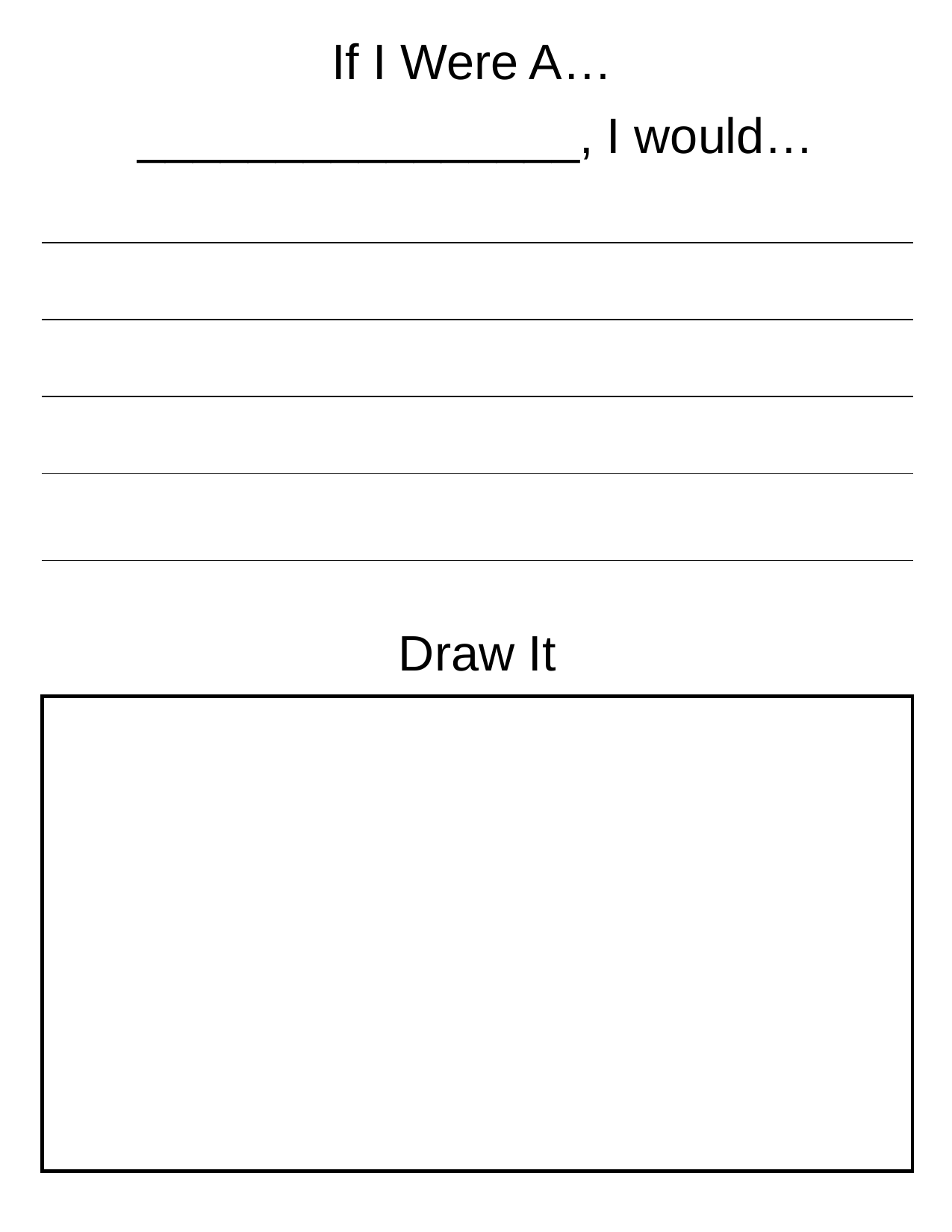

If I Were A…
________________, I would…
|  |
| --- |
|  |
|  |
|  |
|  |
Draw It